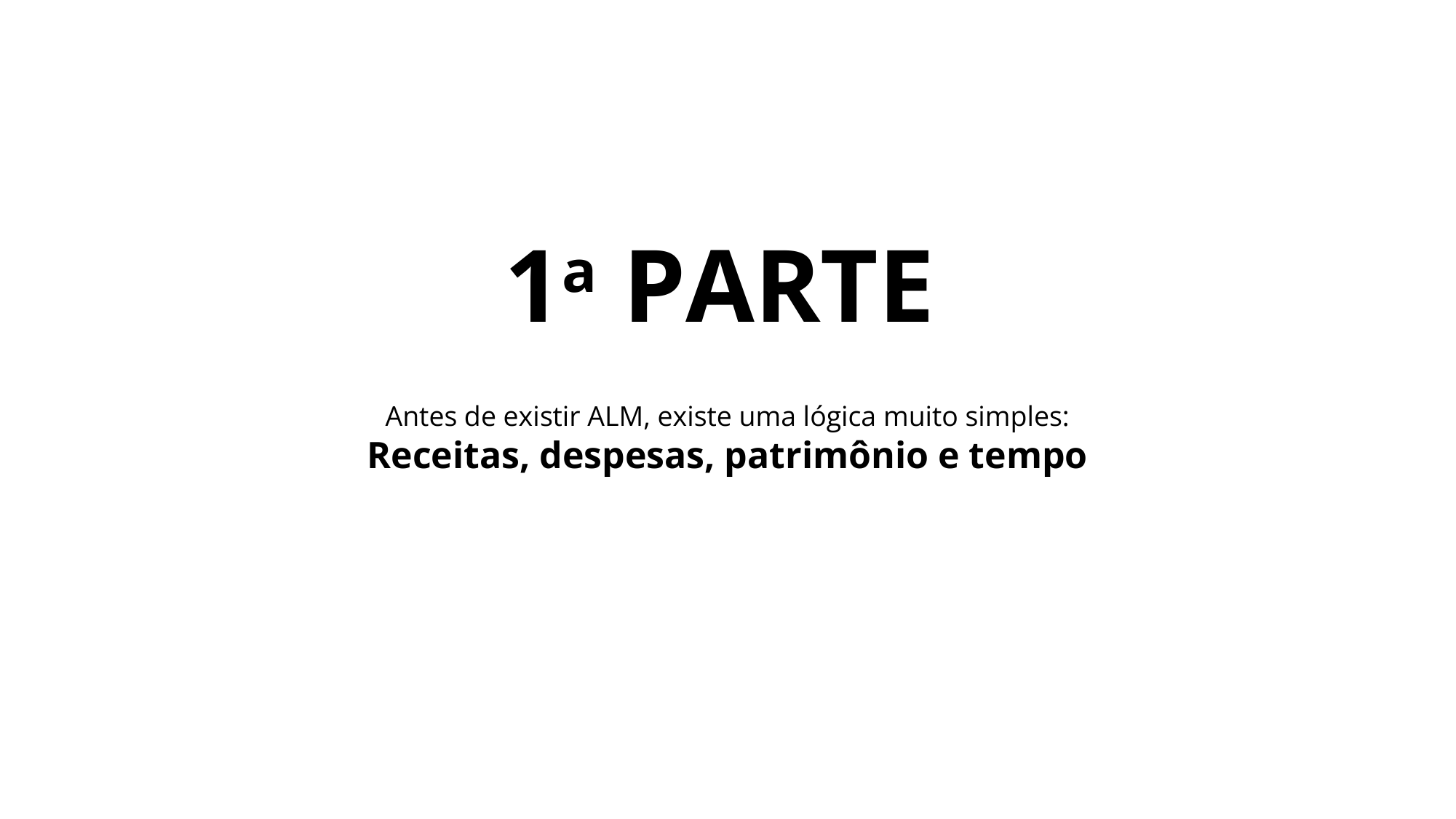

1a PARTE
Antes de existir ALM, existe uma lógica muito simples:
Receitas, despesas, patrimônio e tempo